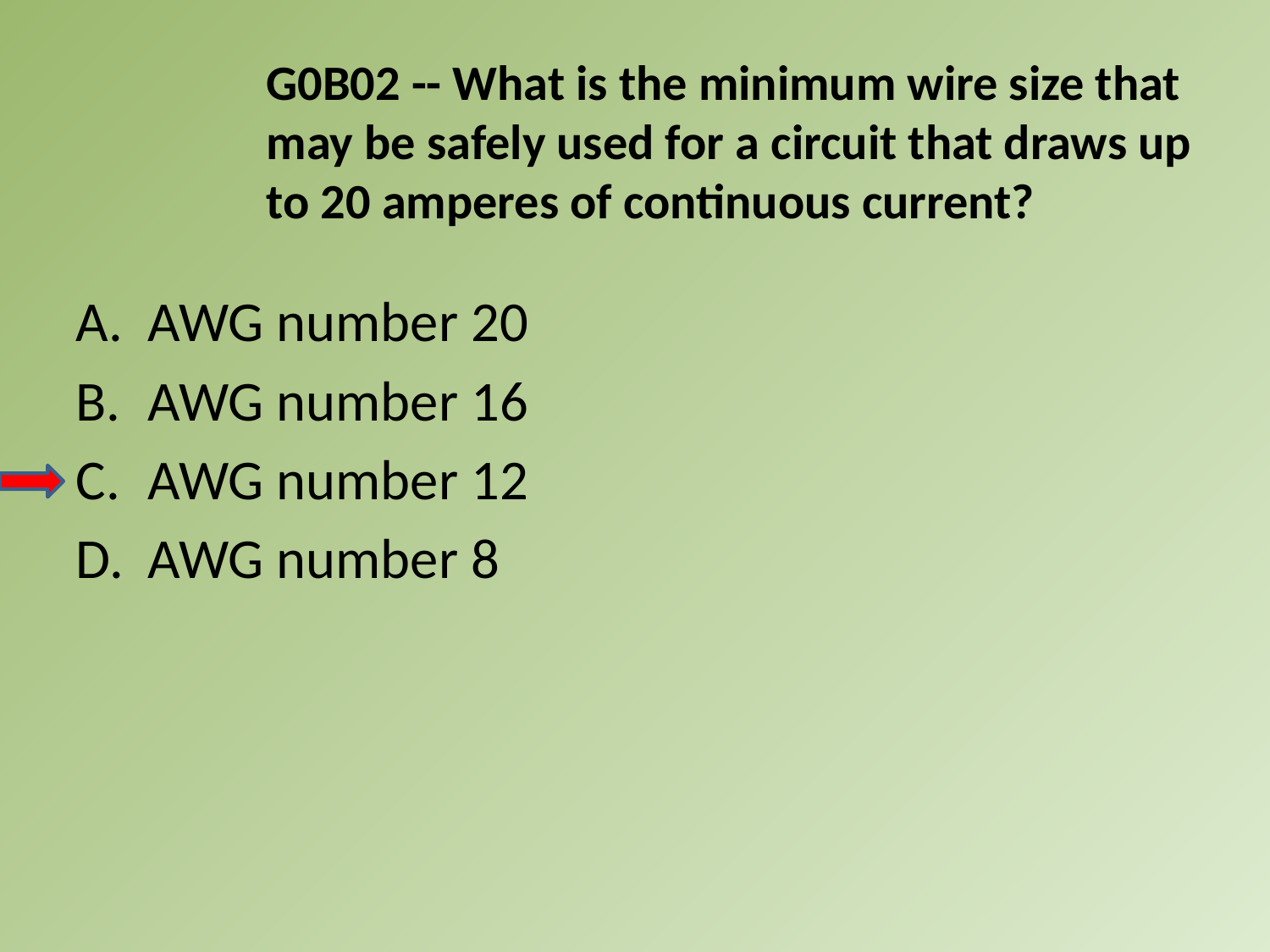

G0B02 -- What is the minimum wire size that may be safely used for a circuit that draws up to 20 amperes of continuous current?
A.	AWG number 20
B.	AWG number 16
C.	AWG number 12
D.	AWG number 8